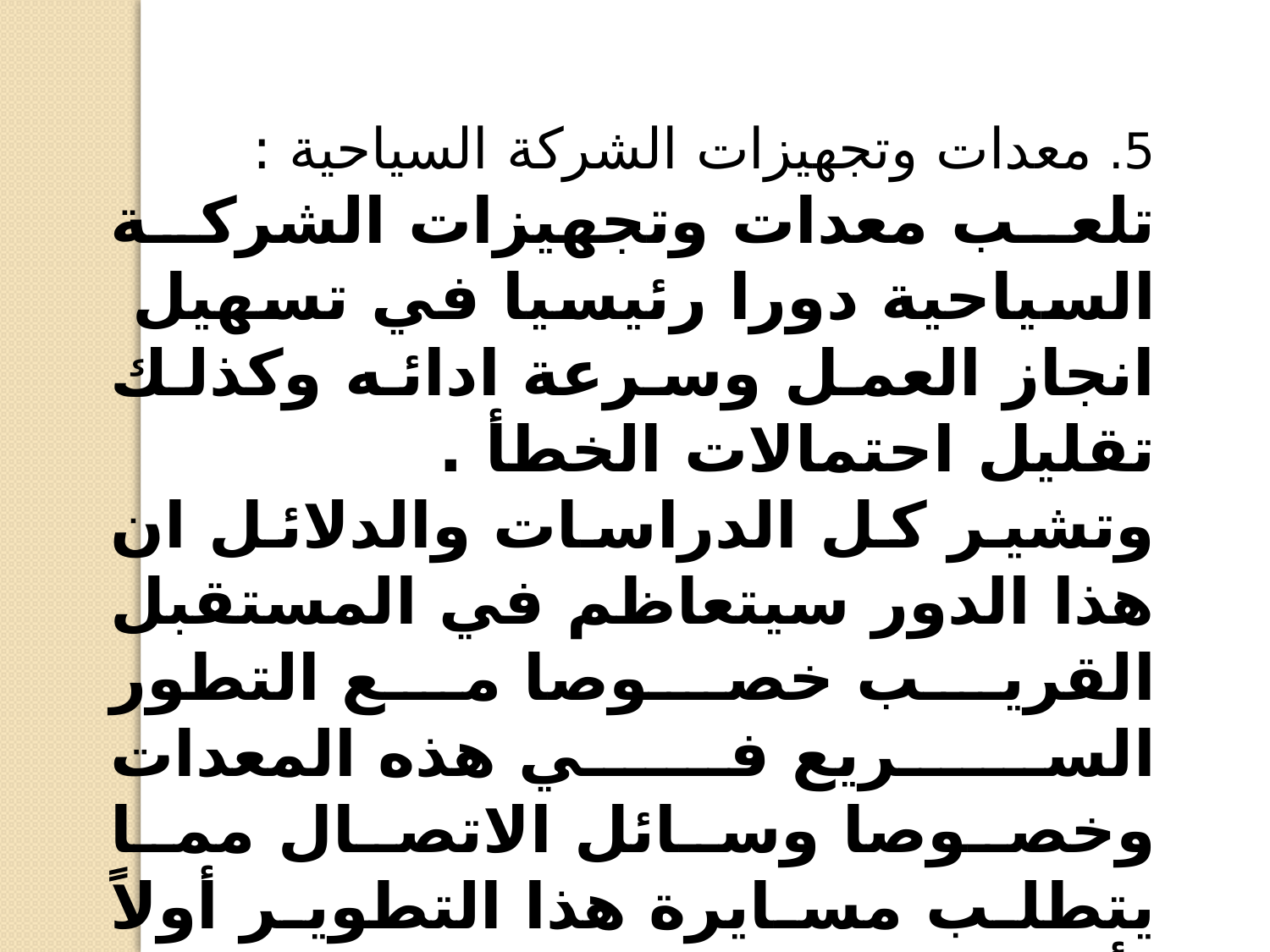

5. معدات وتجهيزات الشركة السياحية :
تلعب معدات وتجهيزات الشركة السياحية دورا رئيسيا في تسهيل  انجاز العمل وسرعة ادائه وكذلك تقليل احتمالات الخطأ .
وتشير كل الدراسات والدلائل ان هذا الدور سيتعاظم في المستقبل القريب خصوصا مع التطور السريع في هذه المعدات وخصوصا وسائل الاتصال مما يتطلب مسايرة هذا التطوير أولاً بأول بهدف تحديث تجهيزات الشركة.
وفيما يلي بيان اهمها :